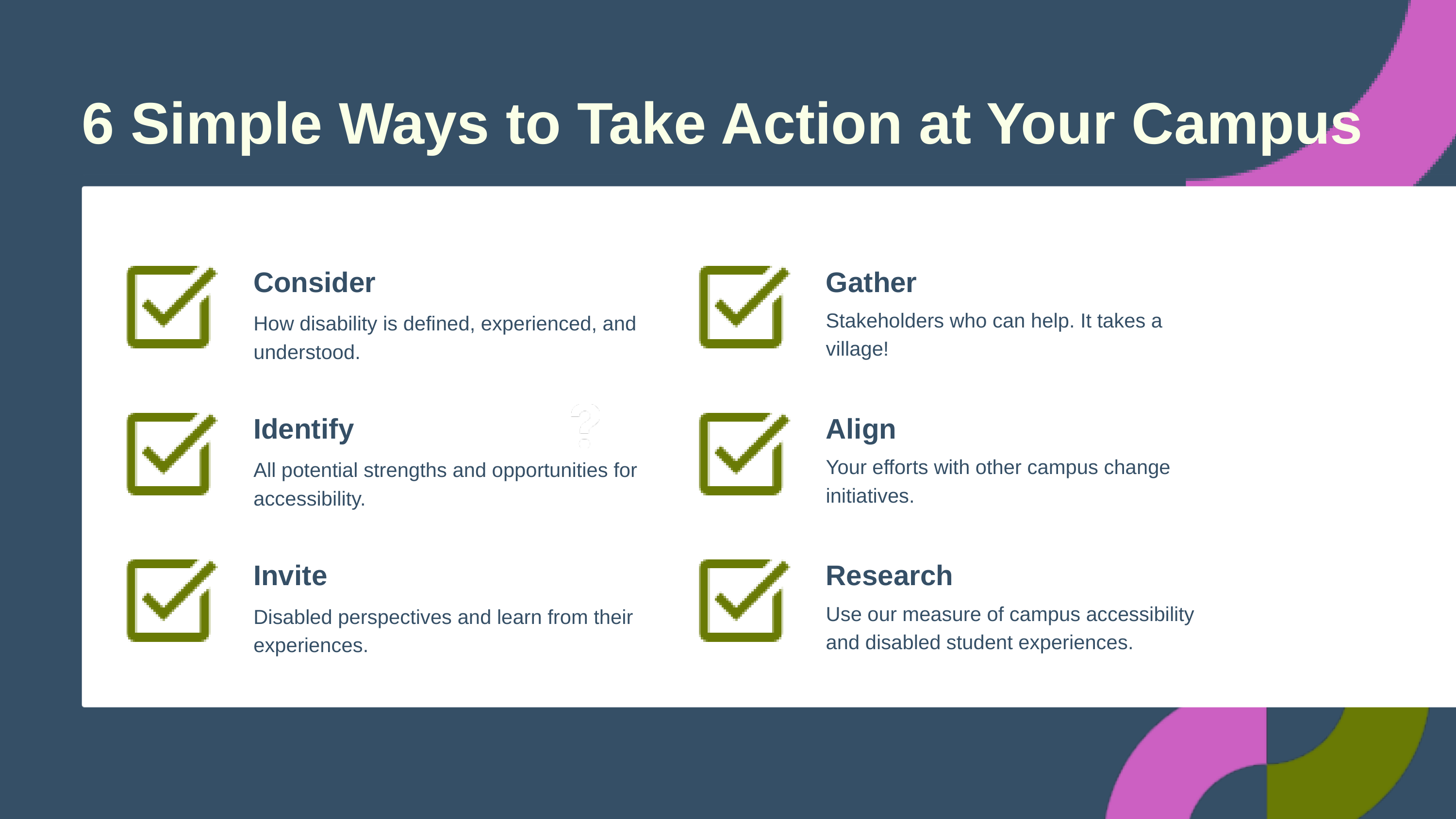

6 Simple Ways to Take Action at Your Campus

Consider
Gather

Stakeholders who can help. It takes a village!
How disability is defined, experienced, and understood.

Identify
Align

Your efforts with other campus change initiatives.
All potential strengths and opportunities for accessibility.

Invite
Research

Use our measure of campus accessibility and disabled student experiences.
Disabled perspectives and learn from their experiences.